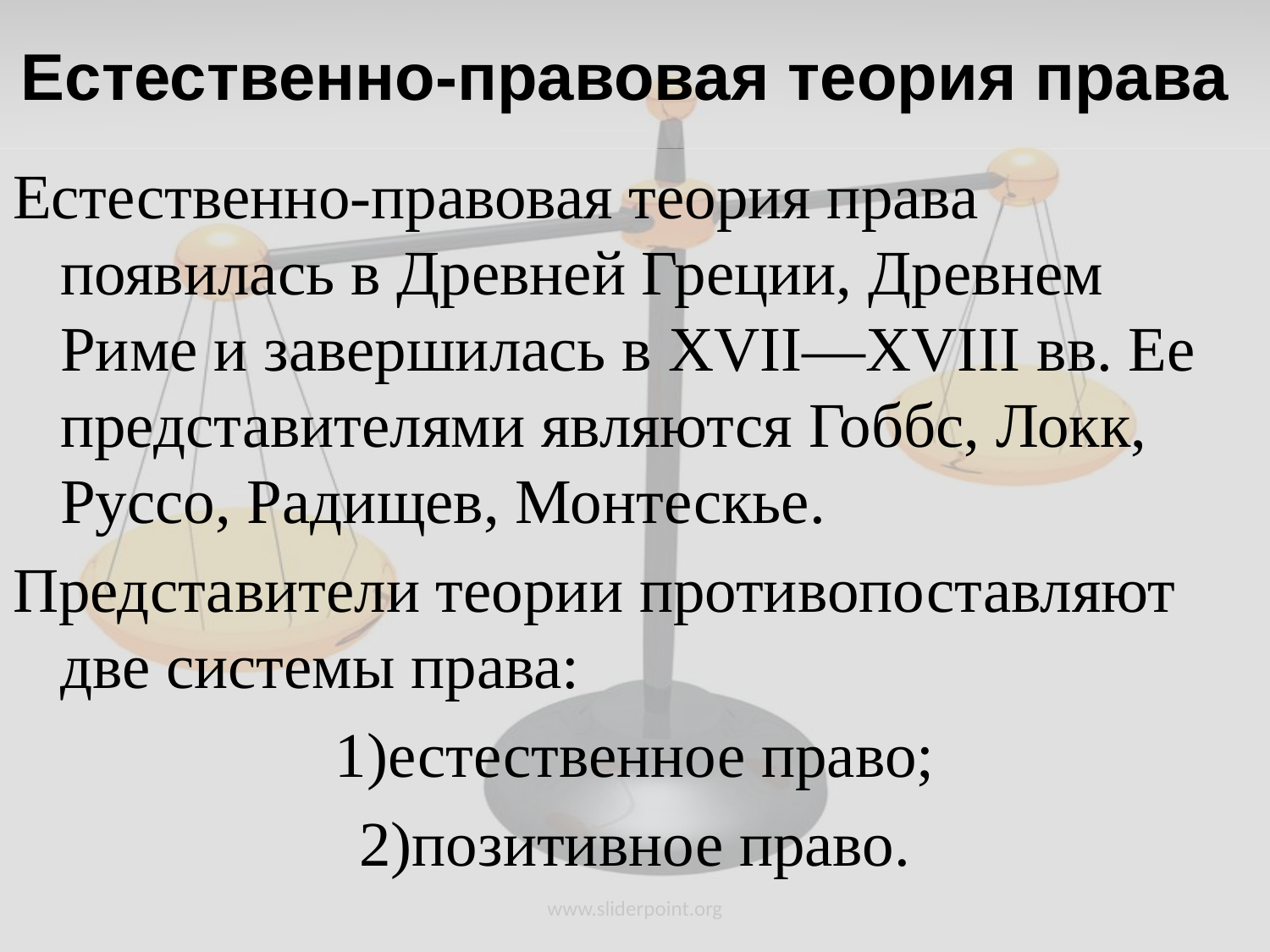

# Естественно-правовая теория права
Естественно-правовая теория права появилась в Древней Греции, Древнем Риме и завершилась в XVII—XVIII вв. Ее представителями являются Гоббс, Локк, Руссо, Радищев, Монтескье.
Представители теории противопоставляют две системы права:
1)естественное право;
2)позитивное право.

www.sliderpoint.org